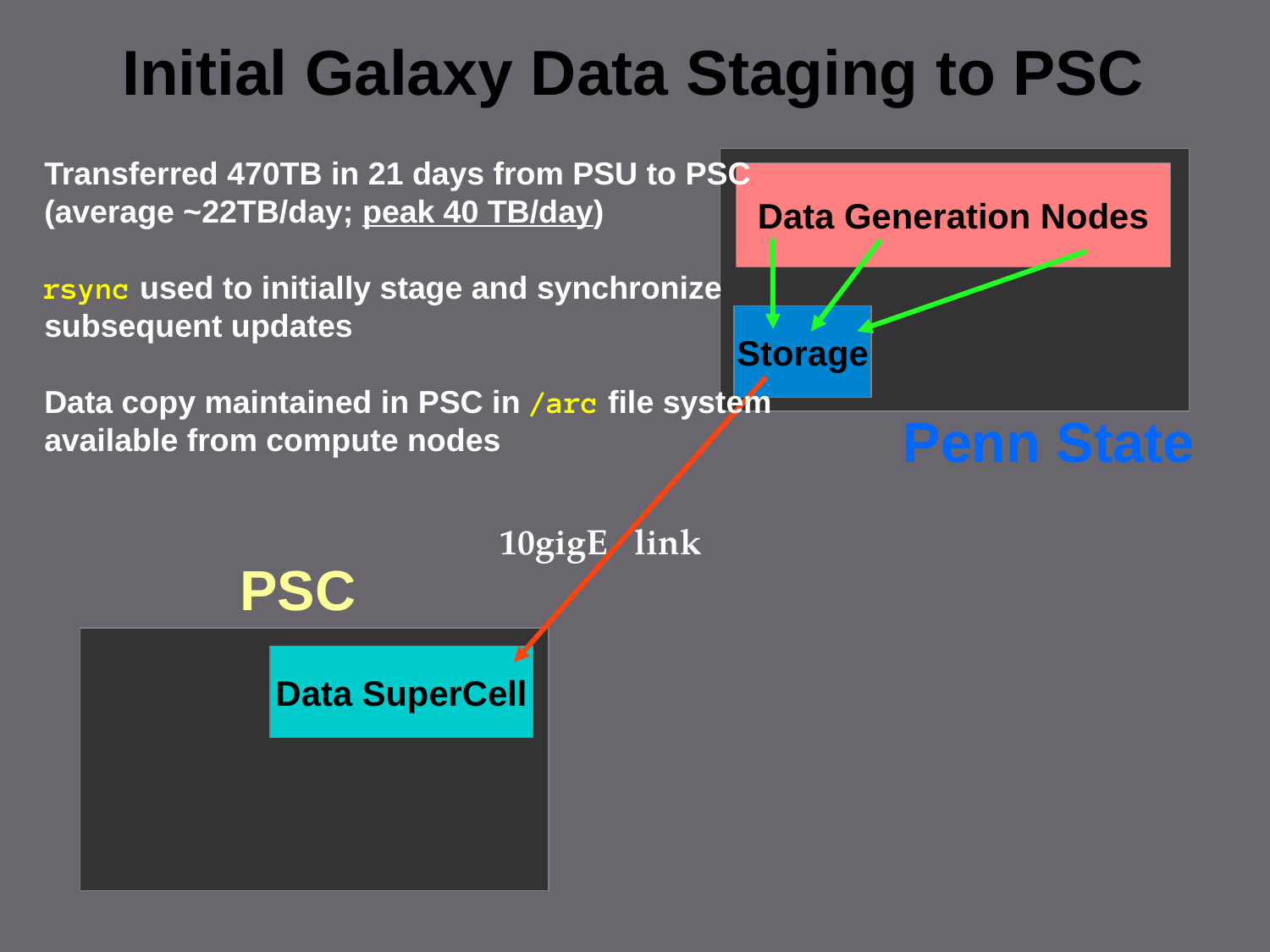

Initial Galaxy Data Staging to PSC
Transferred 470TB in 21 days from PSU to PSC
(average ~22TB/day; peak 40 TB/day)

rsync used to initially stage and synchronize
subsequent updates

Data copy maintained in PSC in /arc file system
available from compute nodes

Data Generation Nodes

Storage

Penn State
10gigE   link
PSC

Data SuperCell